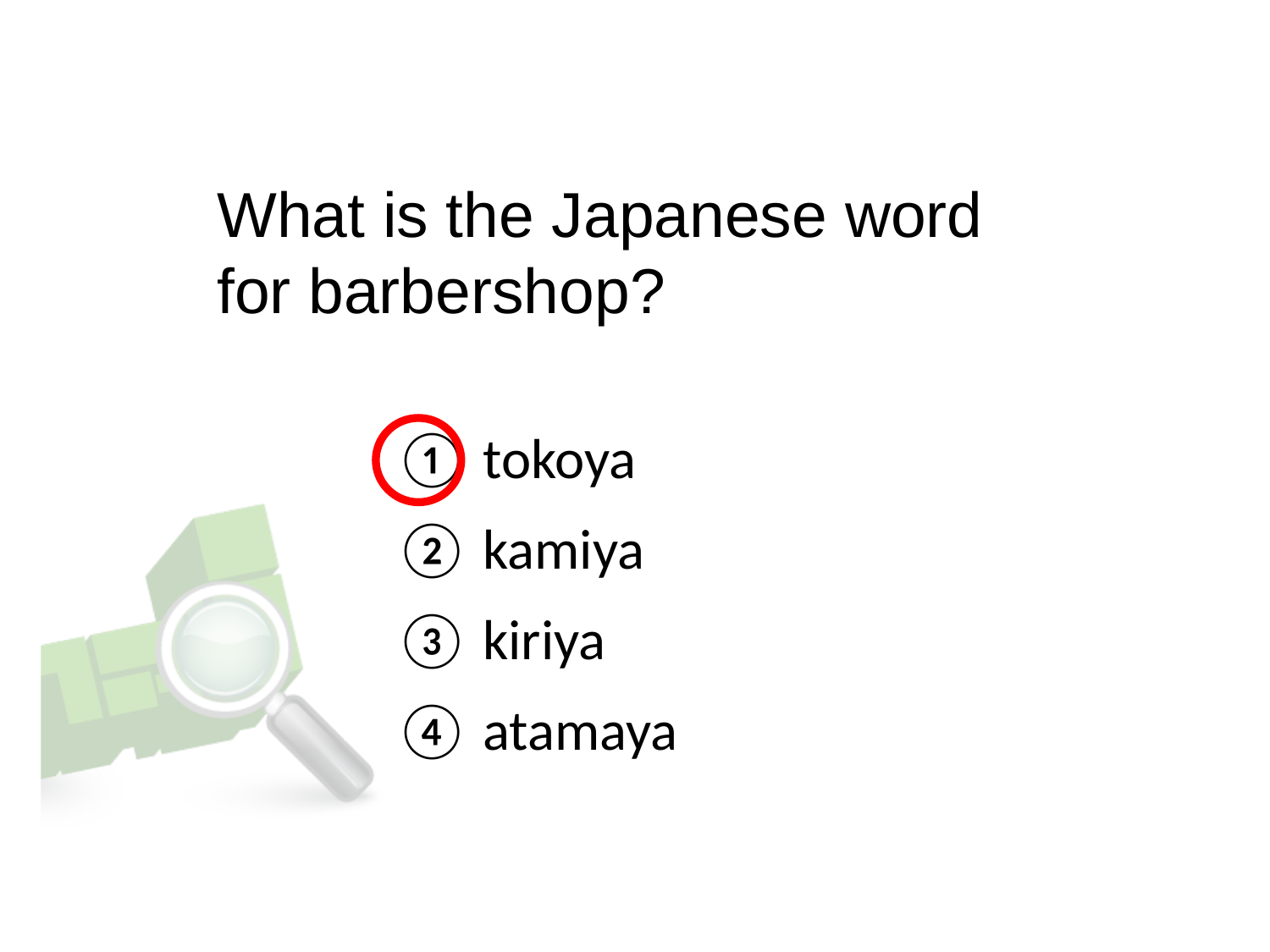

# What is the Japanese word for barbershop?
① tokoya
② kamiya
③ kiriya
④ atamaya